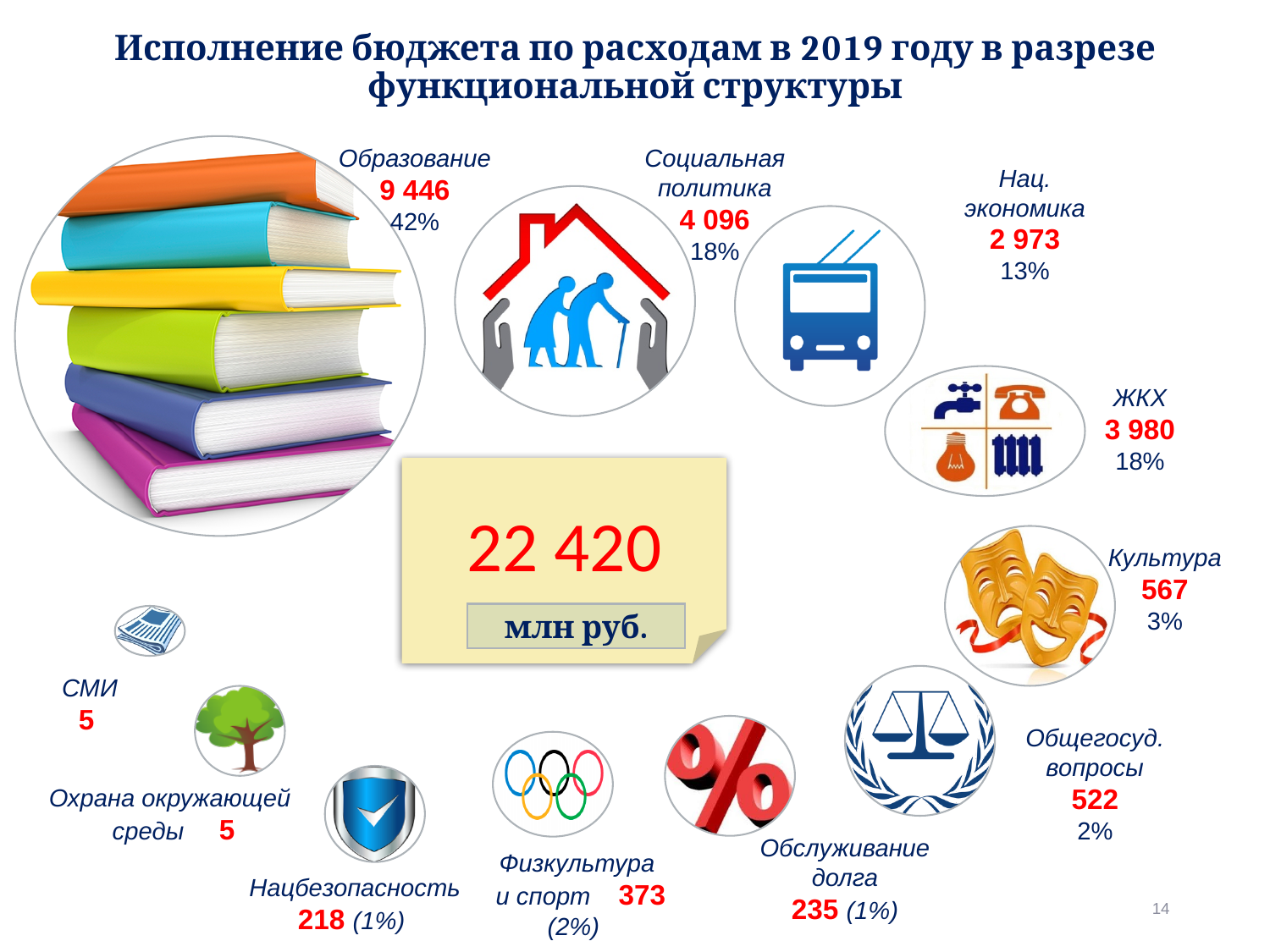

# Исполнение бюджета по расходам в 2019 году в разрезе функциональной структуры

Образование
9 446
42%
Социальная политика
4 096
18%
Нац. экономика
2 973
13%

ЖКХ
3 980
18%
22 420

Культура
567
3%
млн руб.

СМИ
5

Общегосуд.
вопросы
522
2%

Охрана окружающей   среды     5
Обслуживание
долга
235 (1%)
Физкультура
 и спорт    373 (2%)
Нацбезопасность
218 (1%)
14